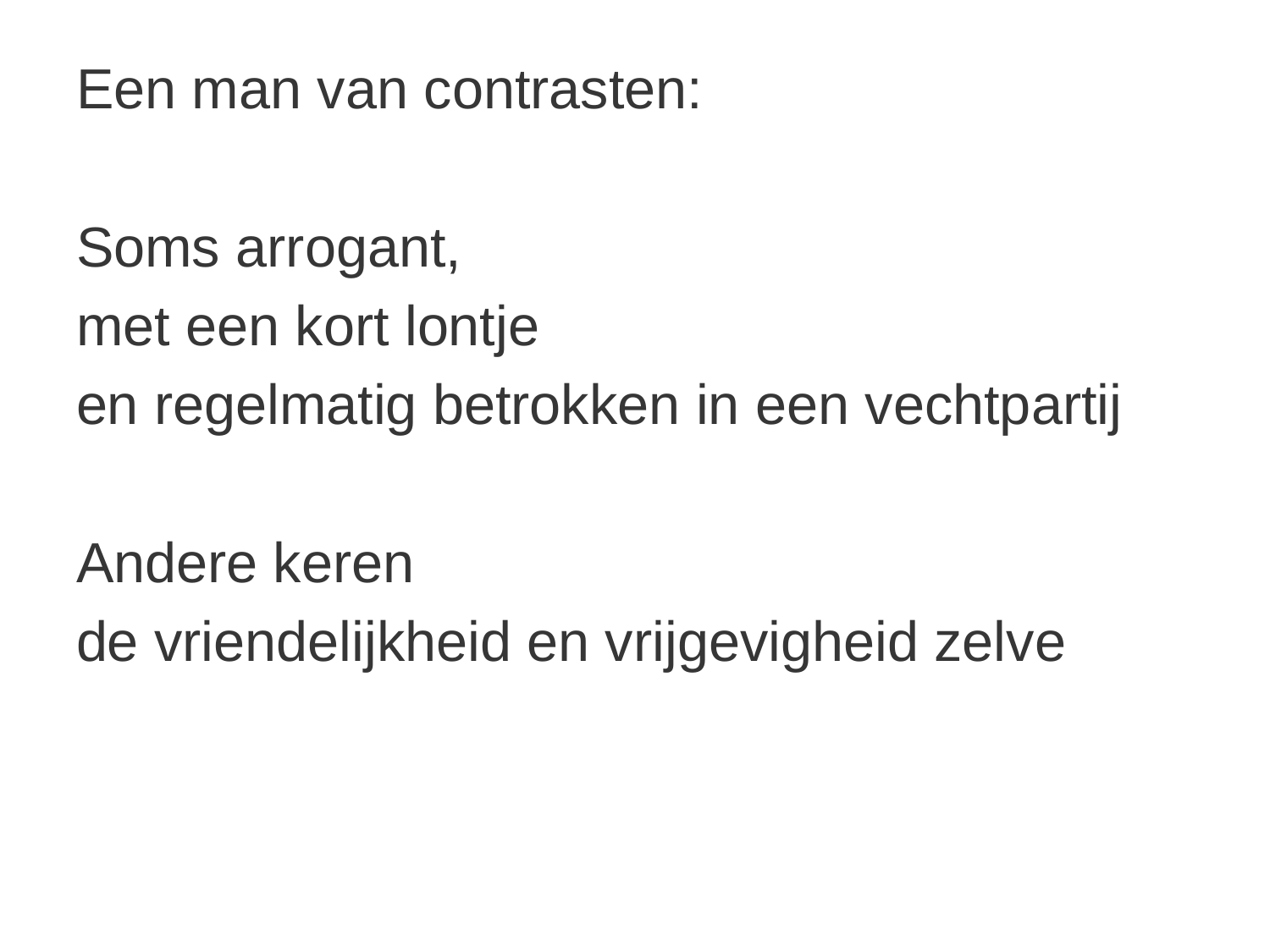

Een man van contrasten:

Soms arrogant,
met een kort lontje
en regelmatig betrokken in een vechtpartij

Andere keren
de vriendelijkheid en vrijgevigheid zelve